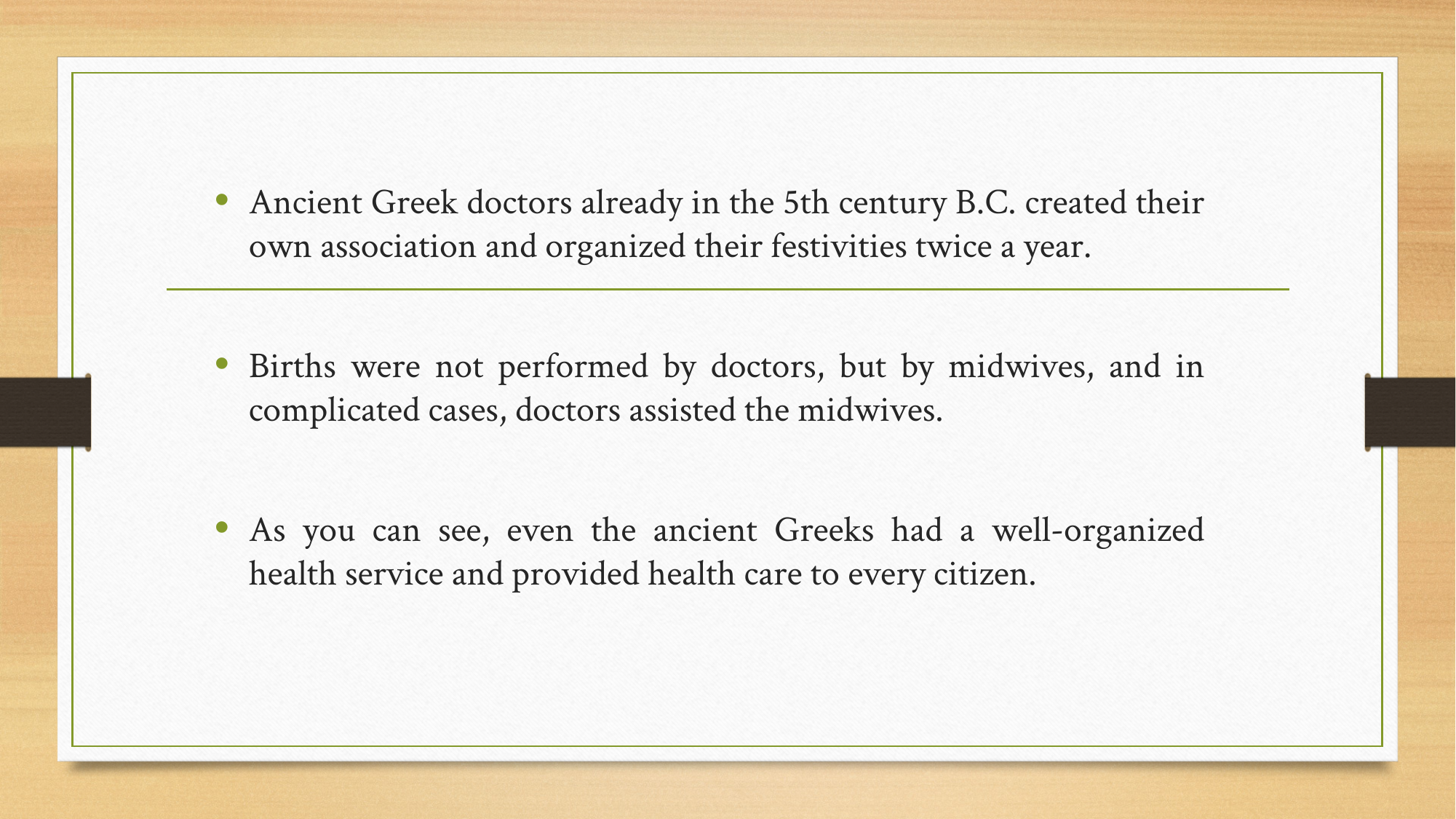

Ancient Greek doctors already in the 5th century B.C. created their own association and organized their festivities twice a year.

Births were not performed by doctors, but by midwives, and in complicated cases, doctors assisted the midwives.

As you can see, even the ancient Greeks had a well-organized health service and provided health care to every citizen.